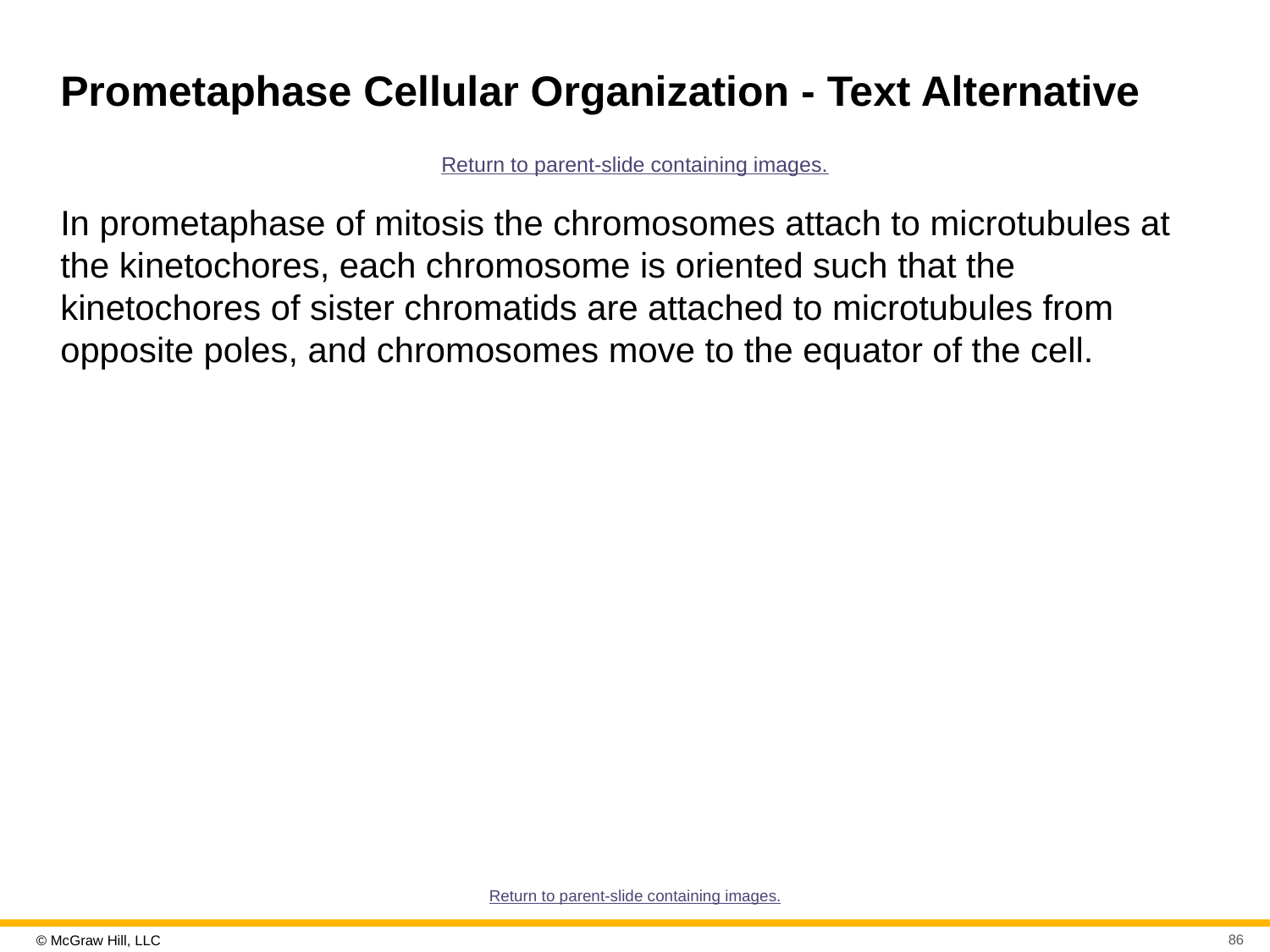

# Prometaphase Cellular Organization - Text Alternative
Return to parent-slide containing images.
In prometaphase of mitosis the chromosomes attach to microtubules at the kinetochores, each chromosome is oriented such that the kinetochores of sister chromatids are attached to microtubules from opposite poles, and chromosomes move to the equator of the cell.
Return to parent-slide containing images.
86